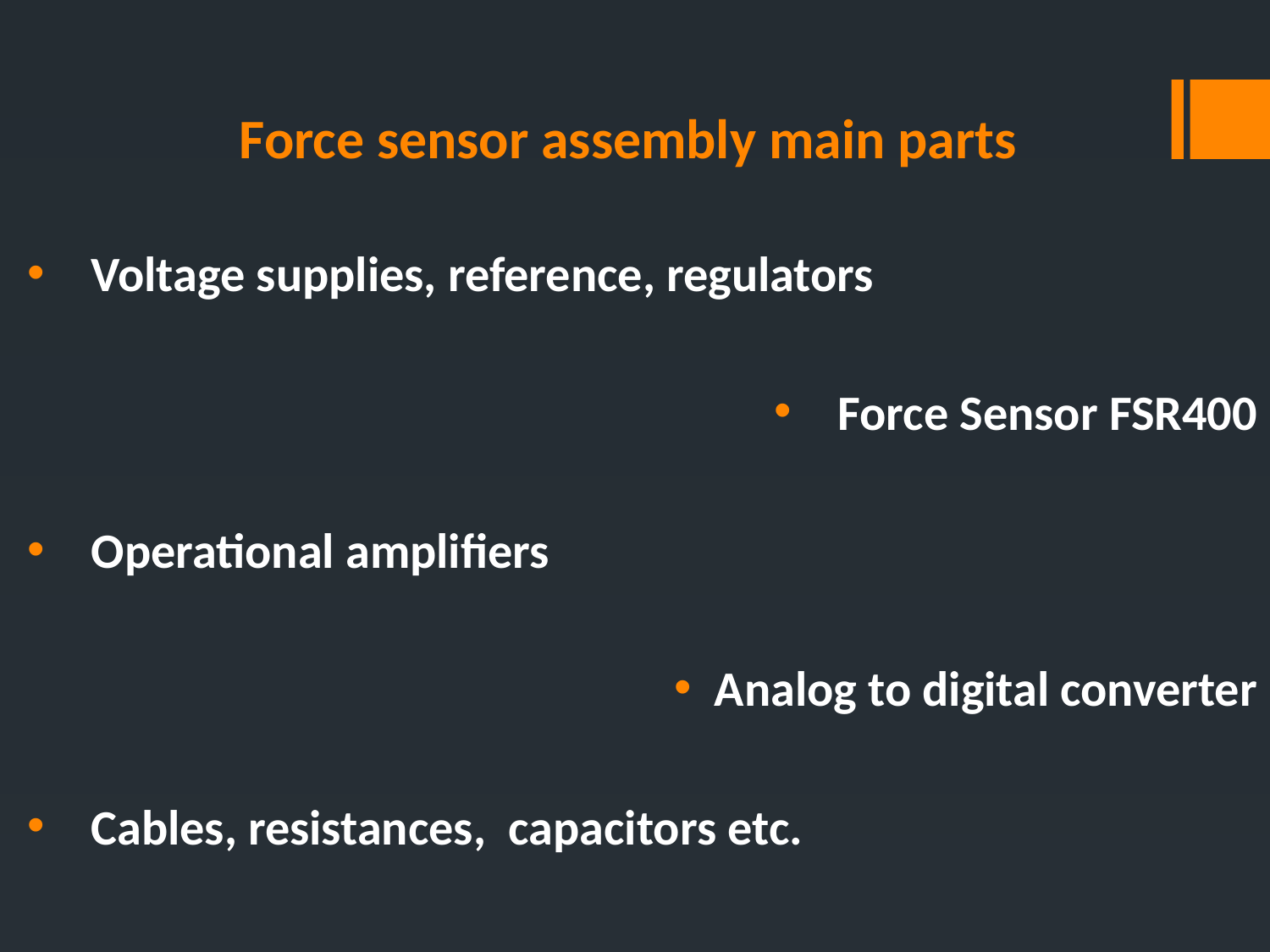

# Force sensor assembly main parts
Voltage supplies, reference, regulators

Force Sensor FSR400

Operational amplifiers

Analog to digital converter

Cables, resistances,  capacitors etc.